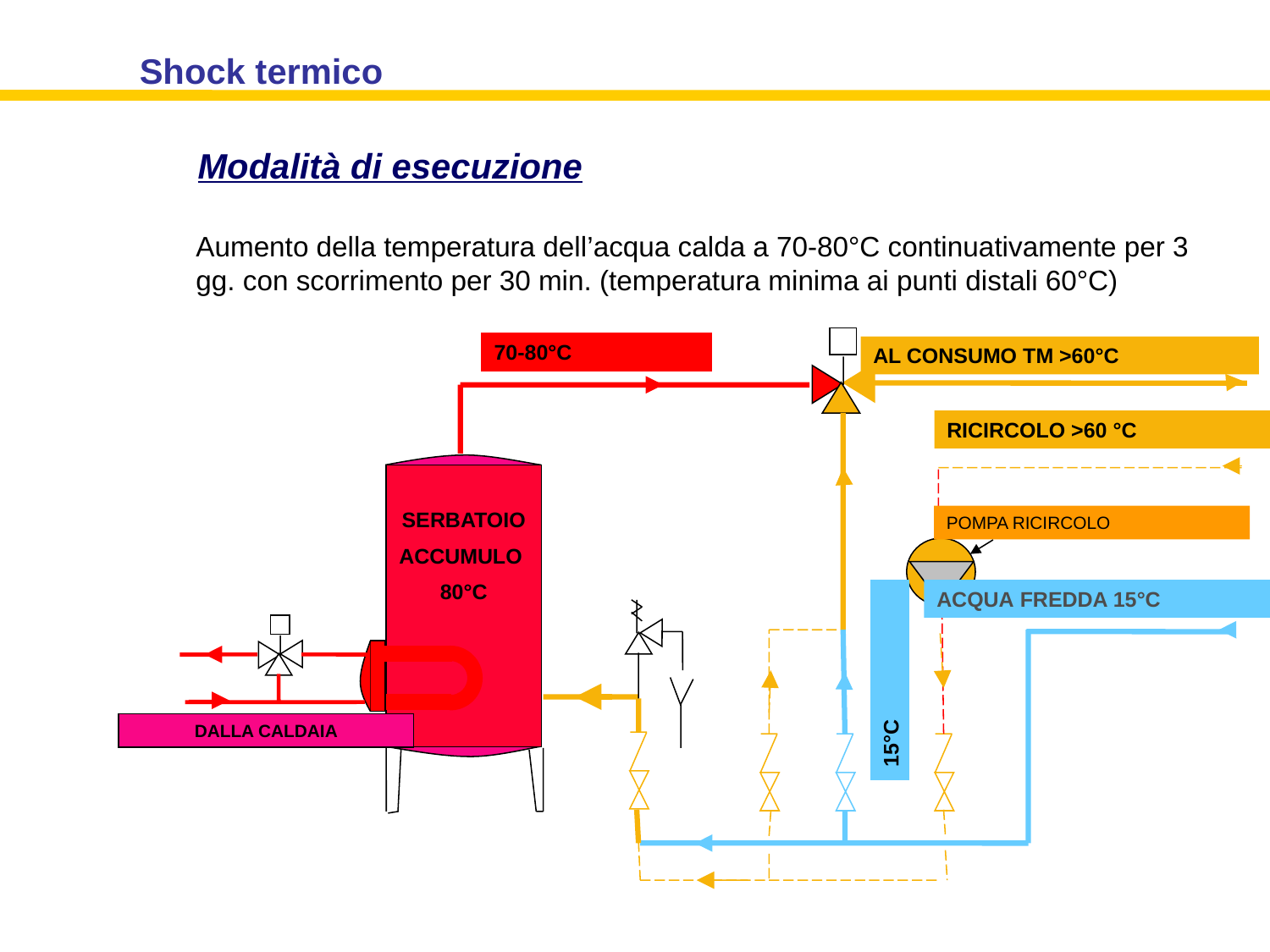

Shock termico

	Modalità di esecuzione
Aumento della temperatura dell’acqua calda a 70-80°C continuativamente per 3 gg. con scorrimento per 30 min. (temperatura minima ai punti distali 60°C)

70-80°C
AL CONSUMO TM >60°C

RICIRCOLO >60 °C

SERBATOIO
ACCUMULO
80°C
POMPA RICIRCOLO

ACQUA FREDDA 15°C

15°C

DALLA CALDAIA